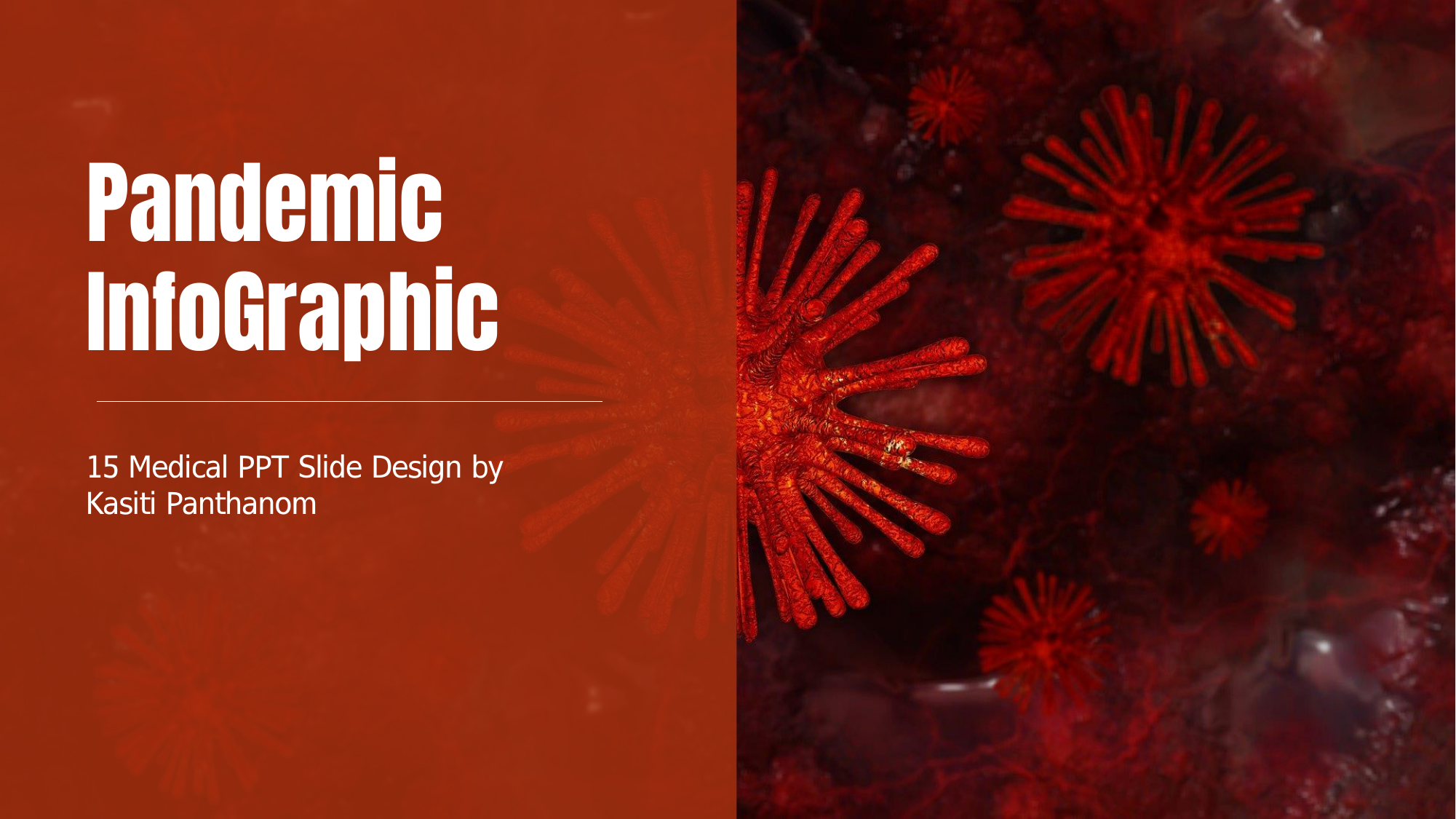

Pandemic InfoGraphic
15 Medical PPT Slide Design by
Kasiti Panthanom